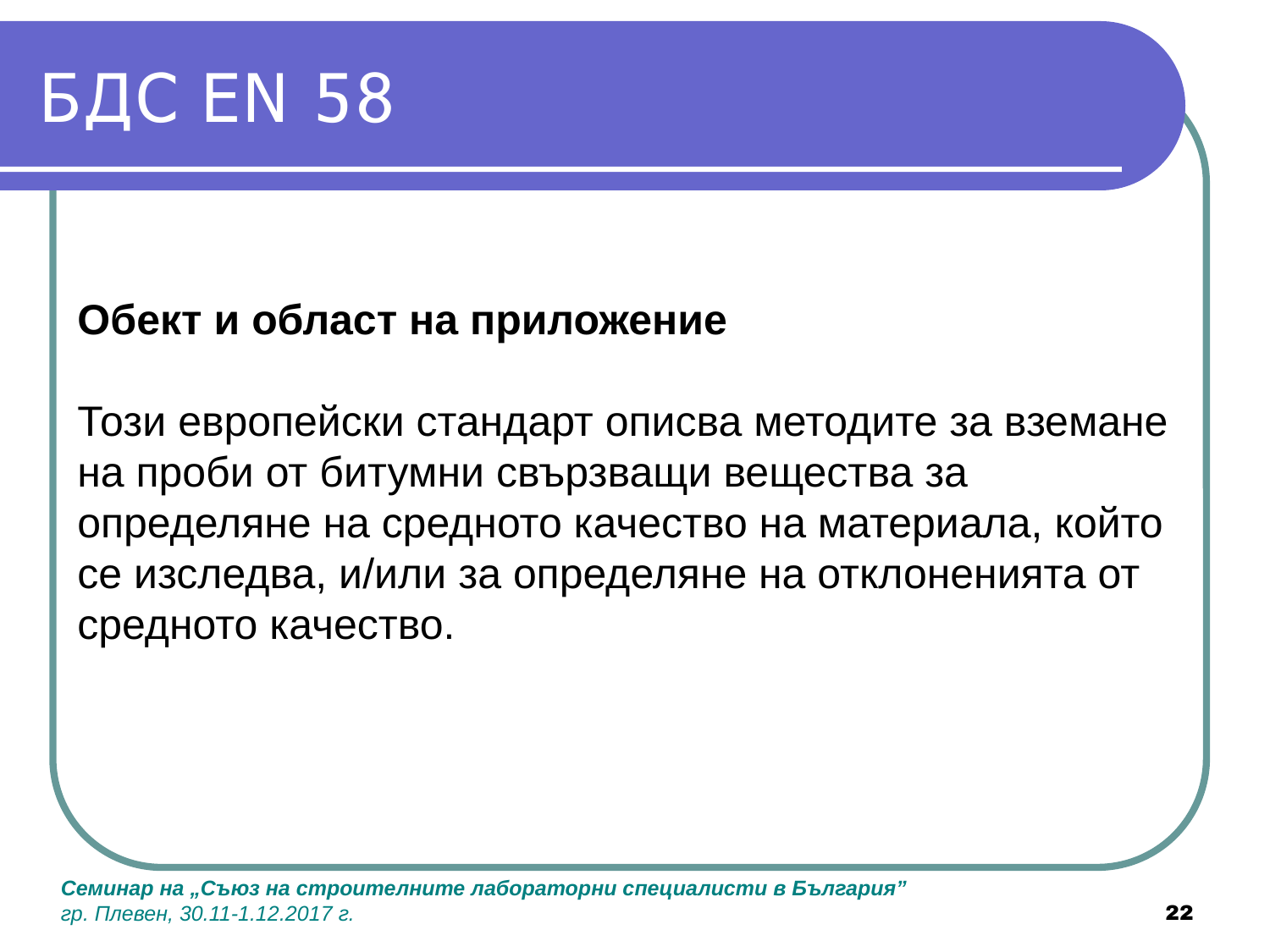

# БДС EN 58
Обект и област на приложение

Този европейски стандарт описва методите за вземане на проби от битумни свързващи вещества за определяне на средното качество на материала, който се изследва, и/или за определяне на отклоненията от средното качество.
22
Семинар на „Съюз на строителните лабораторни специалисти в България”
гр. Плевен, 30.11-1.12.2017 г.